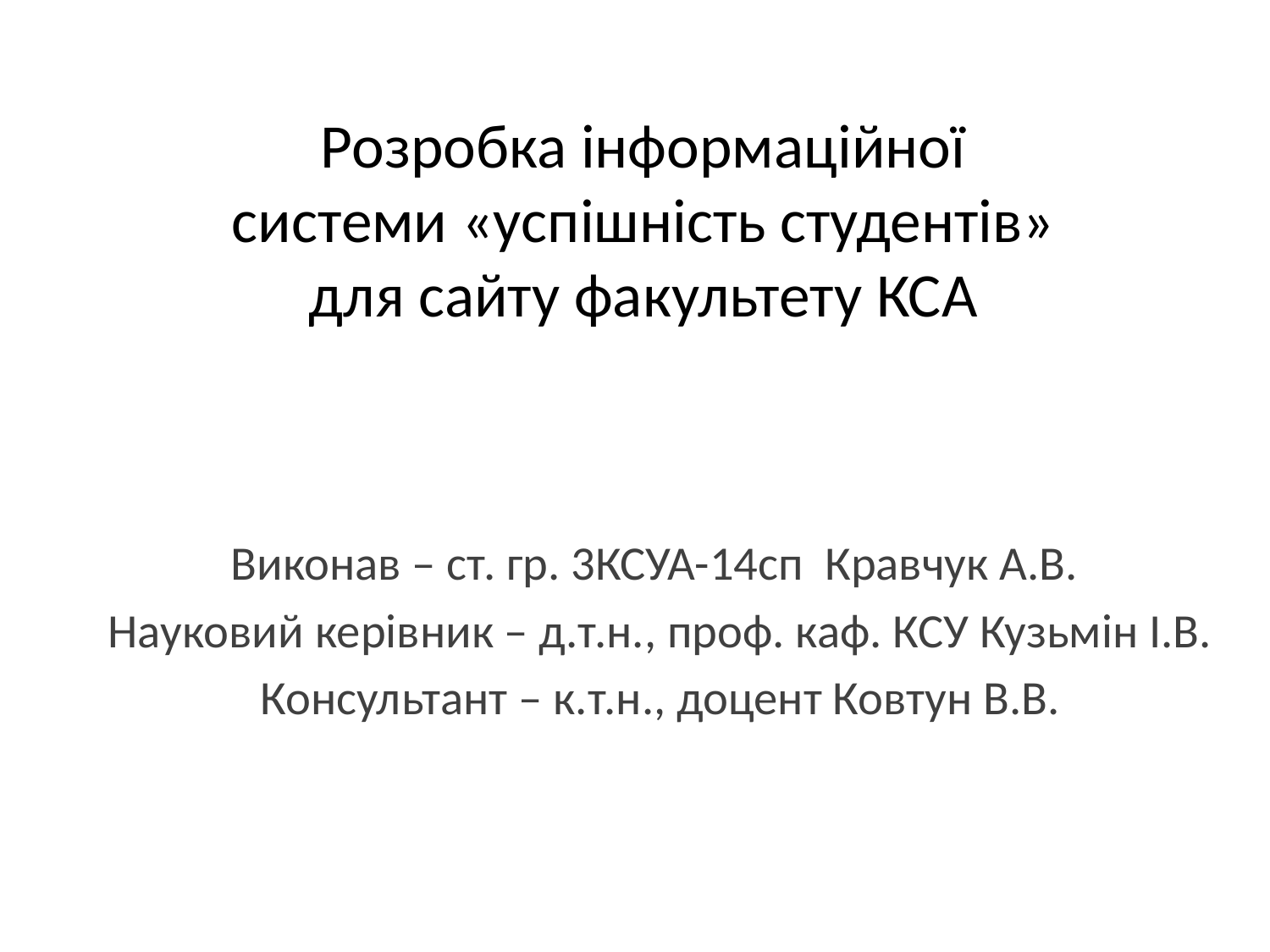

# Розробка інформаційної системи «успішність студентів» для сайту факультету КСА
Виконав – ст. гр. 3КСУА-14сп  Кравчук А.В.
Науковий керівник – д.т.н., проф. каф. КСУ Кузьмін І.В.
Консультант – к.т.н., доцент Ковтун В.В.